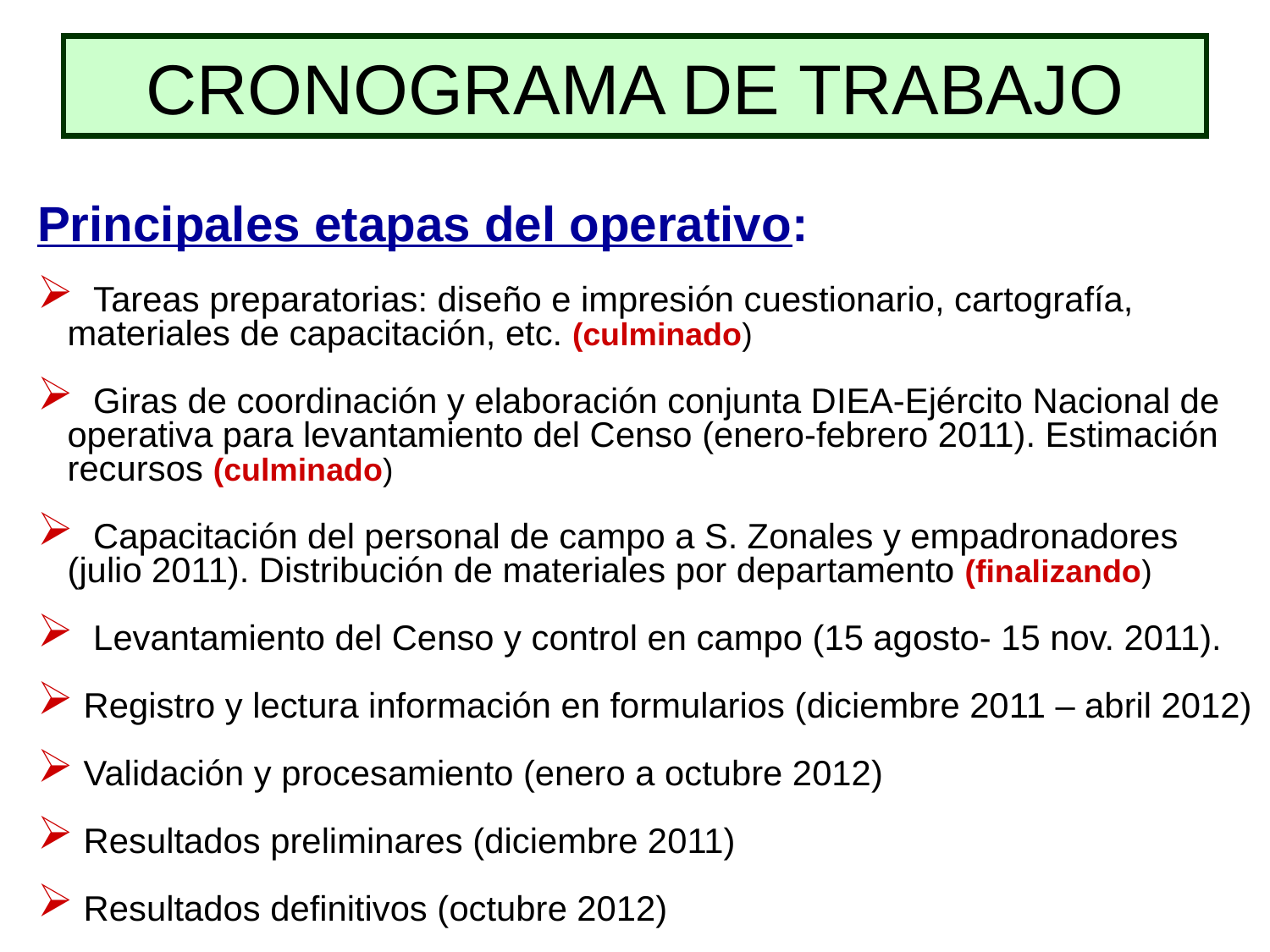

# CRONOGRAMA DE TRABAJO
Principales etapas del operativo:

  Tareas preparatorias: diseño e impresión cuestionario, cartografía, 	materiales de capacitación, etc. (culminado)

  Giras de coordinación y elaboración conjunta DIEA-Ejército Nacional de operativa para levantamiento del Censo (enero-febrero 2011). Estimación recursos (culminado)

  Capacitación del personal de campo a S. Zonales y empadronadores (julio 2011). Distribución de materiales por departamento (finalizando)

  Levantamiento del Censo y control en campo (15 agosto- 15 nov. 2011).

 Registro y lectura información en formularios (diciembre 2011 – abril 2012)

 Validación y procesamiento (enero a octubre 2012)

 Resultados preliminares (diciembre 2011)

 Resultados definitivos (octubre 2012)